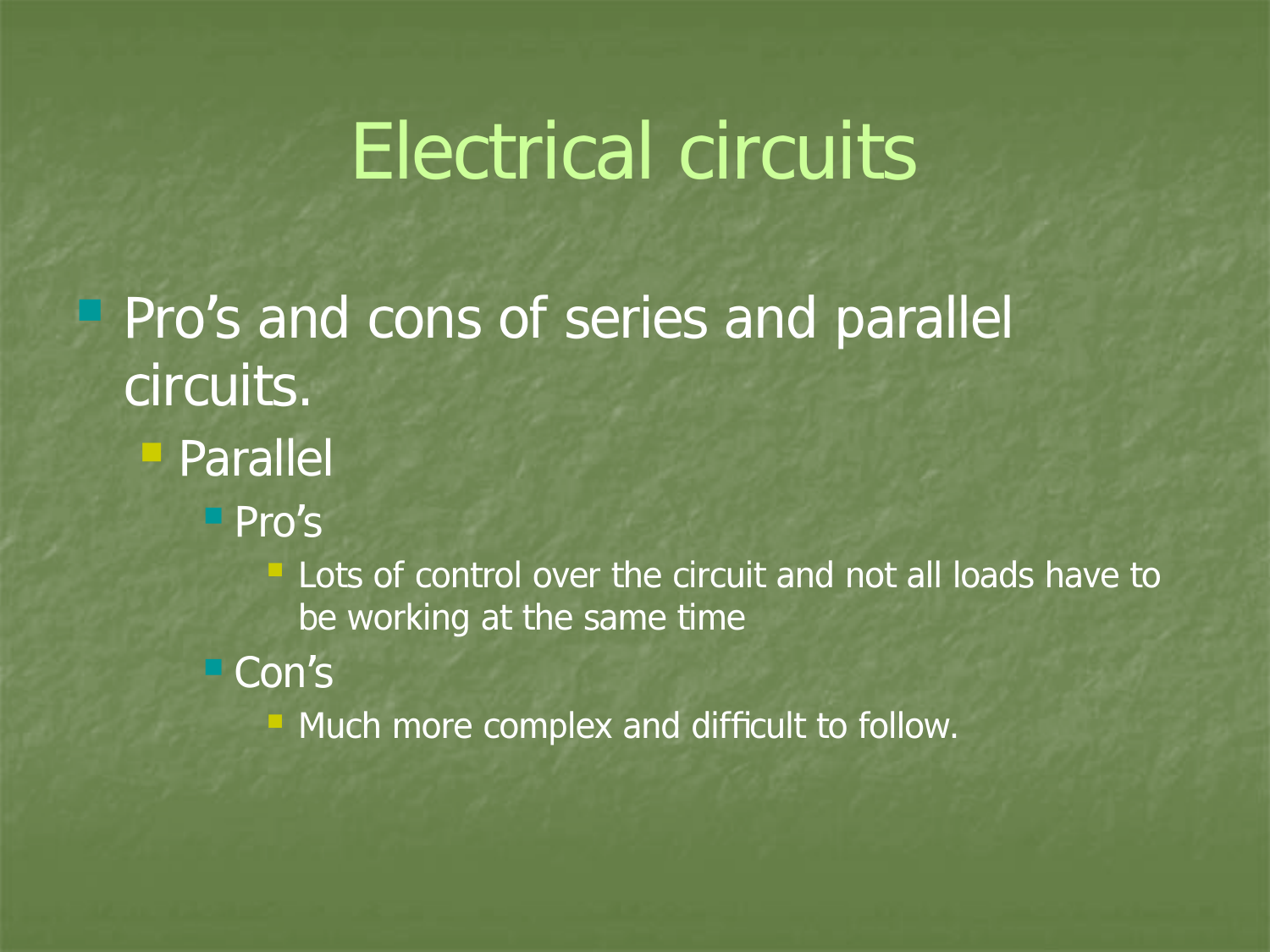

# Electrical circuits
Pro’s and cons of series and parallel circuits.
Parallel
Pro’s
Lots of control over the circuit and not all loads have to be working at the same time
Con’s
Much more complex and difficult to follow.